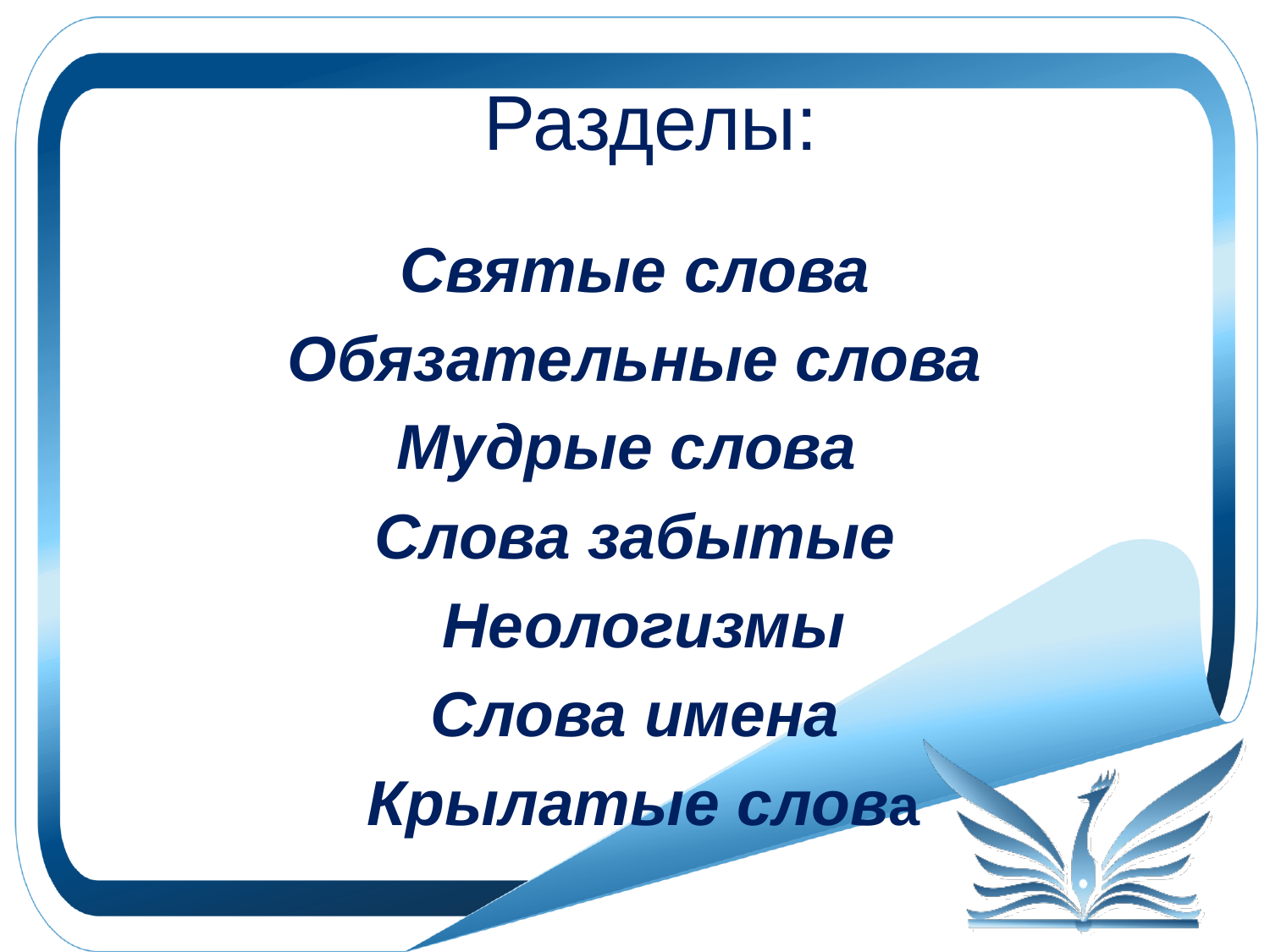

# Разделы:
Святые слова
 Обязательные слова
Мудрые слова
Слова забытые
 Неологизмы
Слова имена
 Крылатые слова